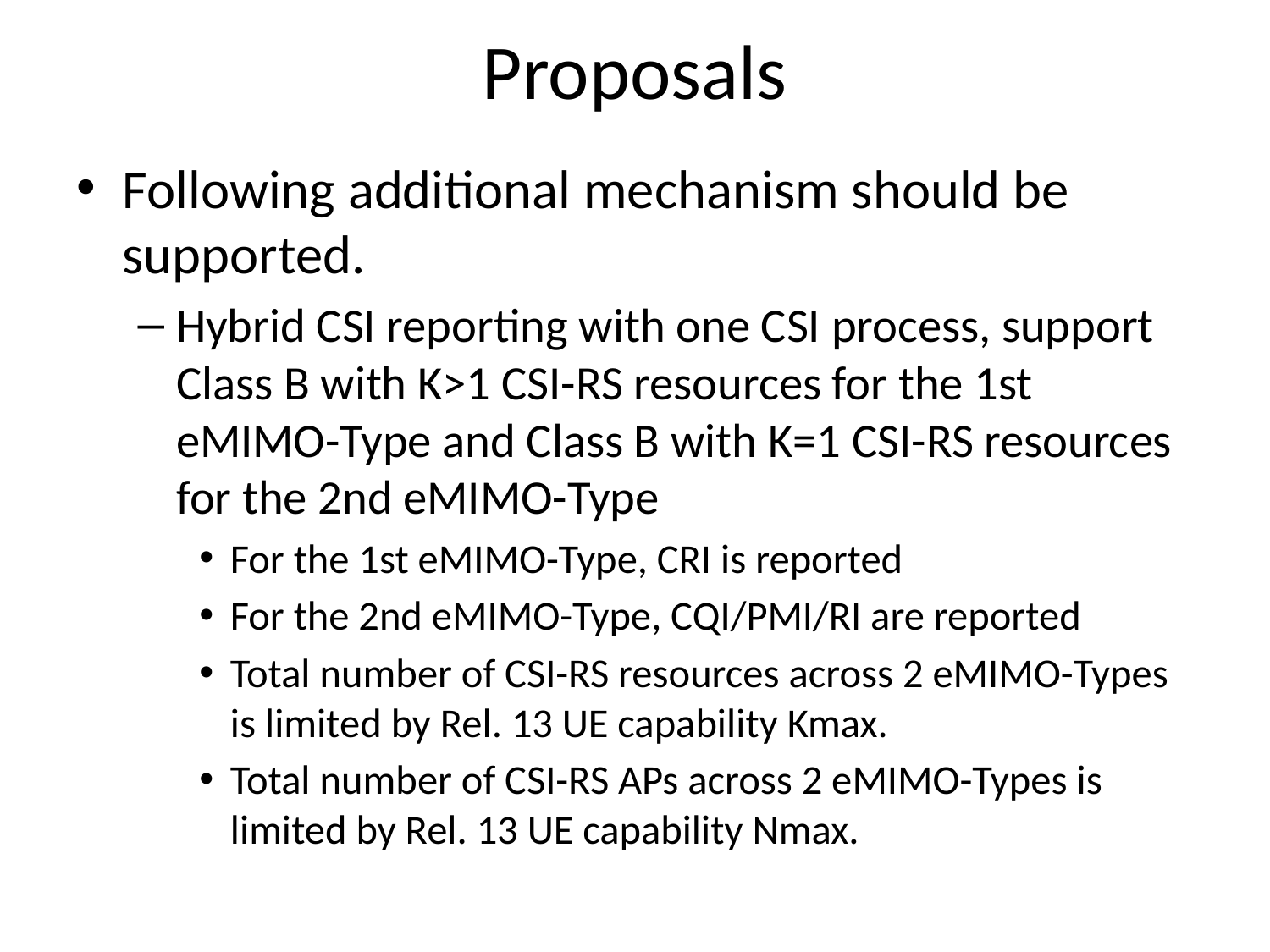

# Proposals
Following additional mechanism should be supported.
Hybrid CSI reporting with one CSI process, support Class B with K>1 CSI-RS resources for the 1st eMIMO-Type and Class B with K=1 CSI-RS resources for the 2nd eMIMO-Type
For the 1st eMIMO-Type, CRI is reported
For the 2nd eMIMO-Type, CQI/PMI/RI are reported
Total number of CSI-RS resources across 2 eMIMO-Types is limited by Rel. 13 UE capability Kmax.
Total number of CSI-RS APs across 2 eMIMO-Types is limited by Rel. 13 UE capability Nmax.